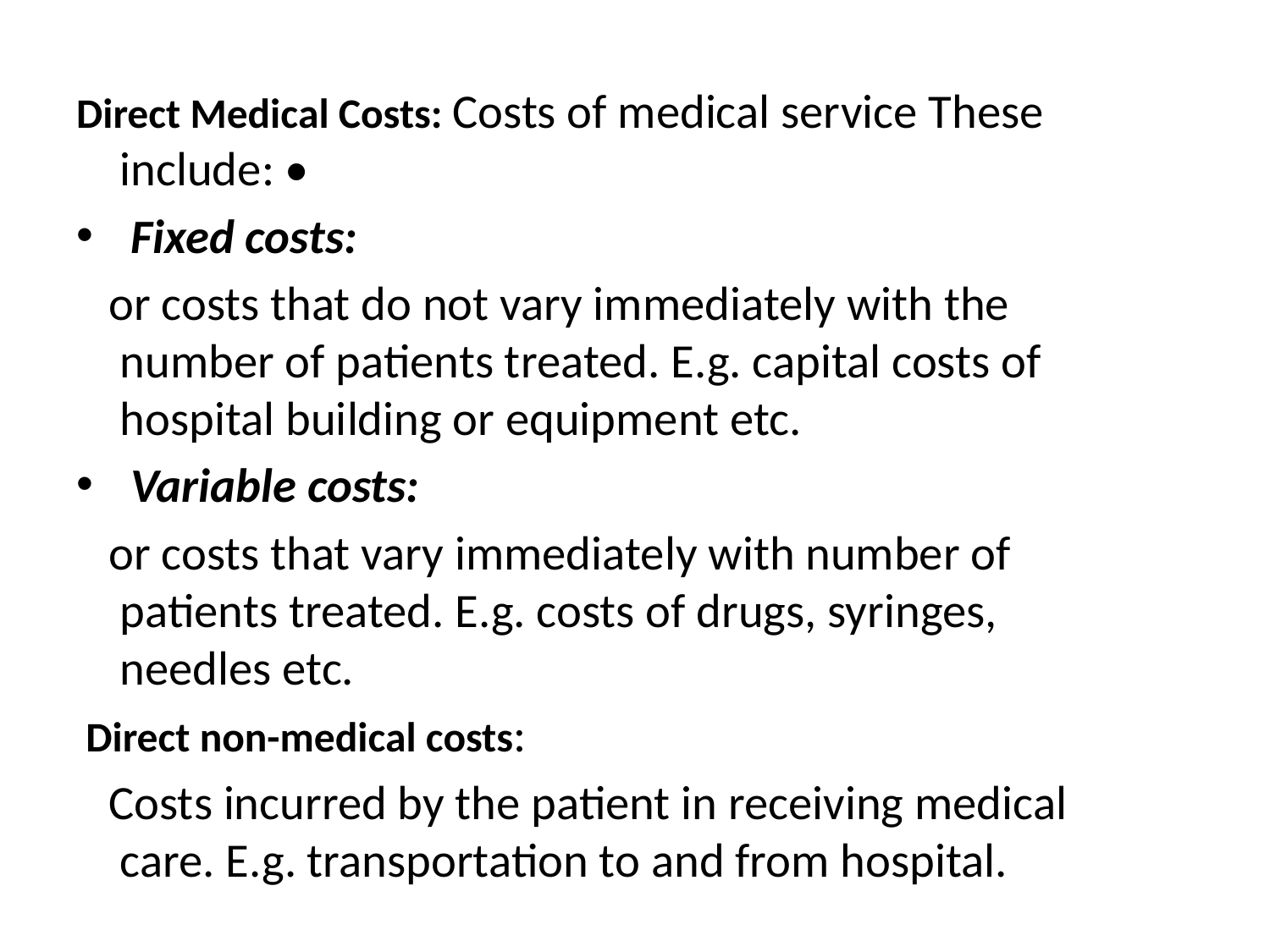

Direct Medical Costs: Costs of medical service These include: •
 Fixed costs:
   or costs that do not vary immediately with the number of patients treated. E.g. capital costs of hospital building or equipment etc.
 Variable costs:
   or costs that vary immediately with number of patients treated. E.g. costs of drugs, syringes, needles etc.
 Direct non-medical costs:
   Costs incurred by the patient in receiving medical care. E.g. transportation to and from hospital.